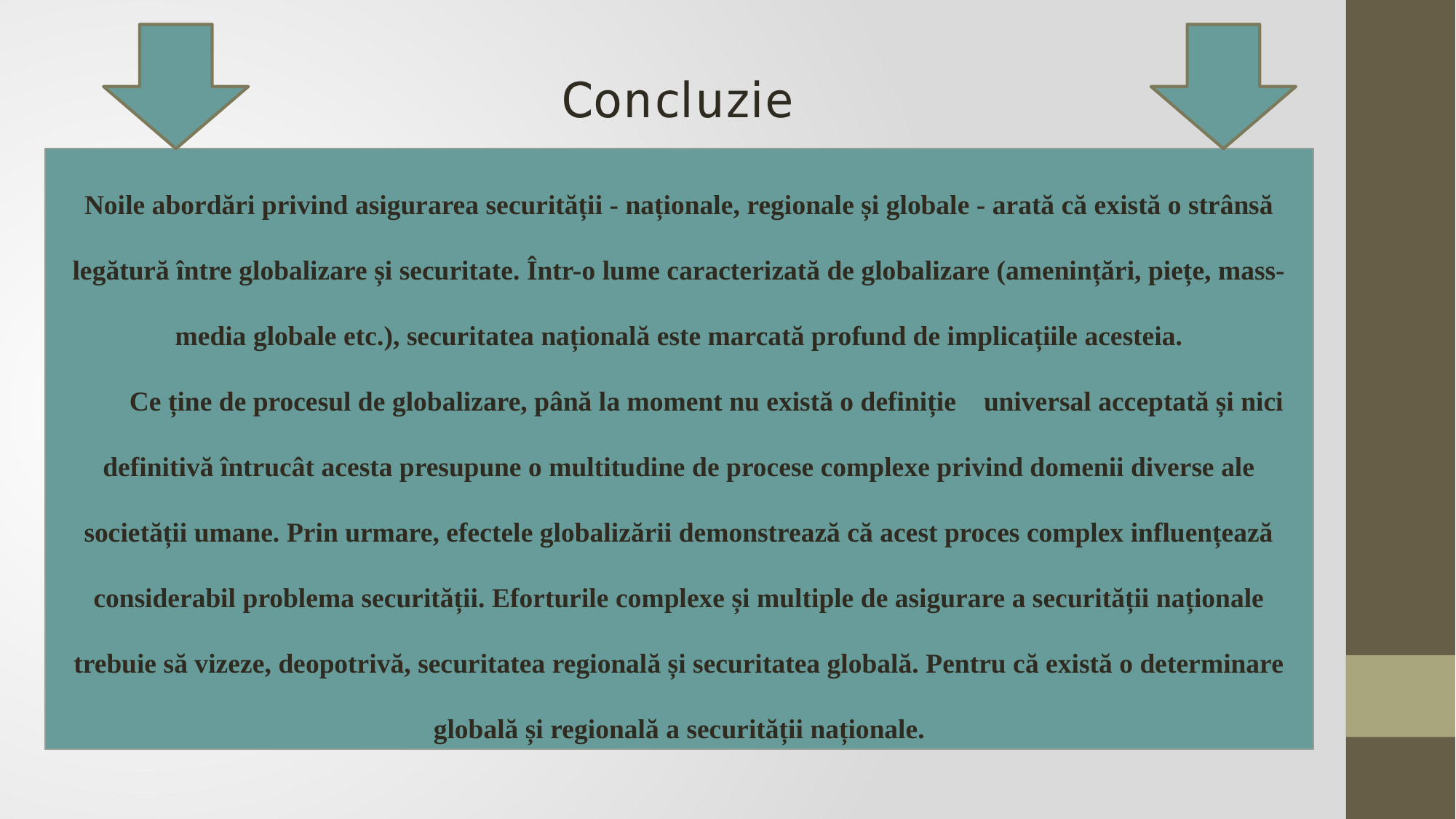

Concluzie

Noile abordări privind asigurarea securității - naționale, regionale și globale - arată că există o strânsă legătură între globalizare și securitate. Într-o lume caracterizată de globalizare (amenințări, piețe, mass-media globale etc.), securitatea națională este marcată profund de implicațiile acesteia.
        Ce ține de procesul de globalizare, până la moment nu există o definiție    universal acceptată și nici definitivă întrucât acesta presupune o multitudine de procese complexe privind domenii diverse ale societății umane. Prin urmare, efectele globalizării demonstrează că acest proces complex influențează considerabil problema securității. Eforturile complexe și multiple de asigurare a securității naționale trebuie să vizeze, deopotrivă, securitatea regională și securitatea globală. Pentru că există o determinare globală și regională a securității naționale.